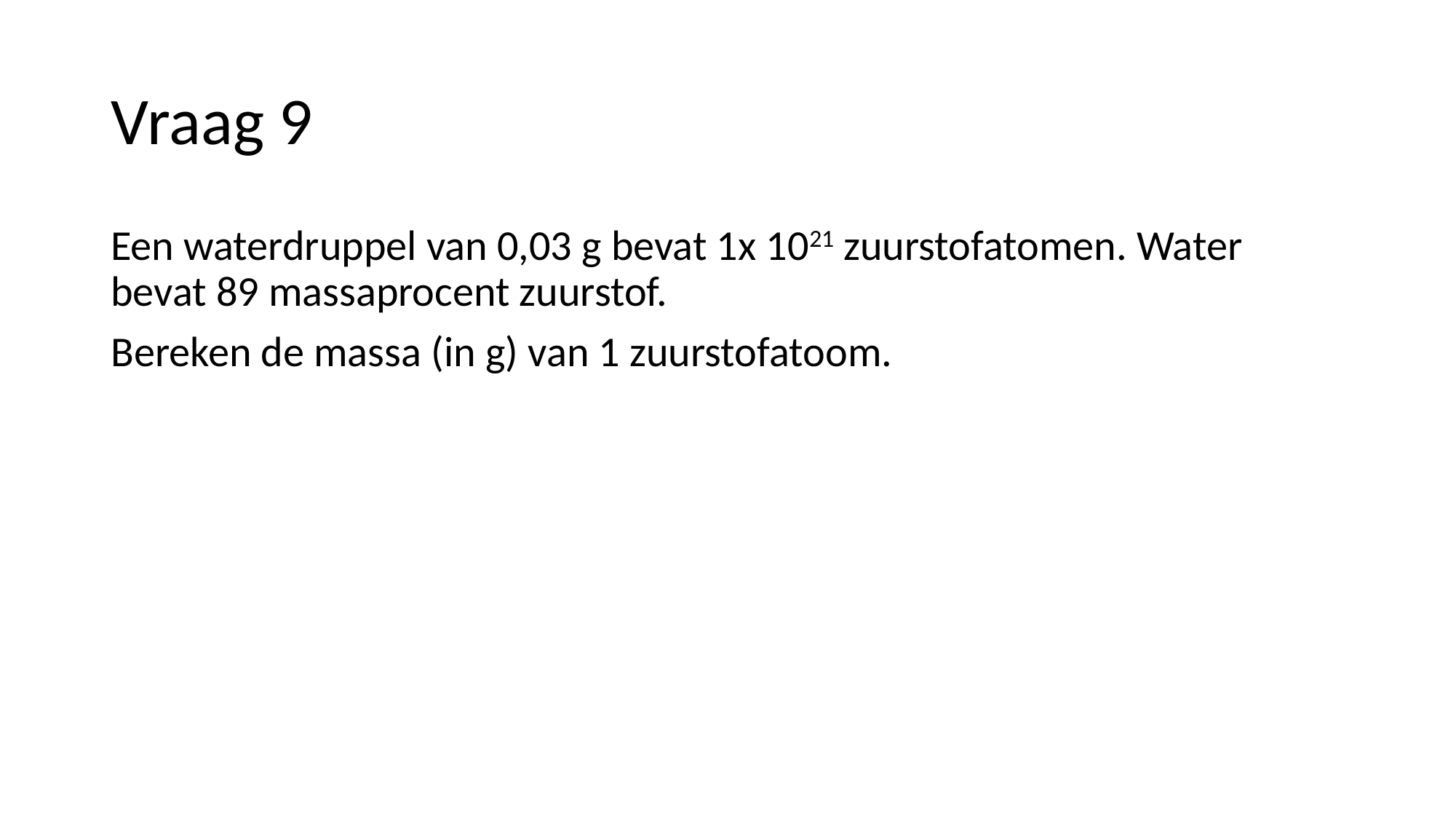

# Vraag 9
Een waterdruppel van 0,03 g bevat 1x 1021 zuurstofatomen. Water bevat 89 massaprocent zuurstof.
Bereken de massa (in g) van 1 zuurstofatoom.